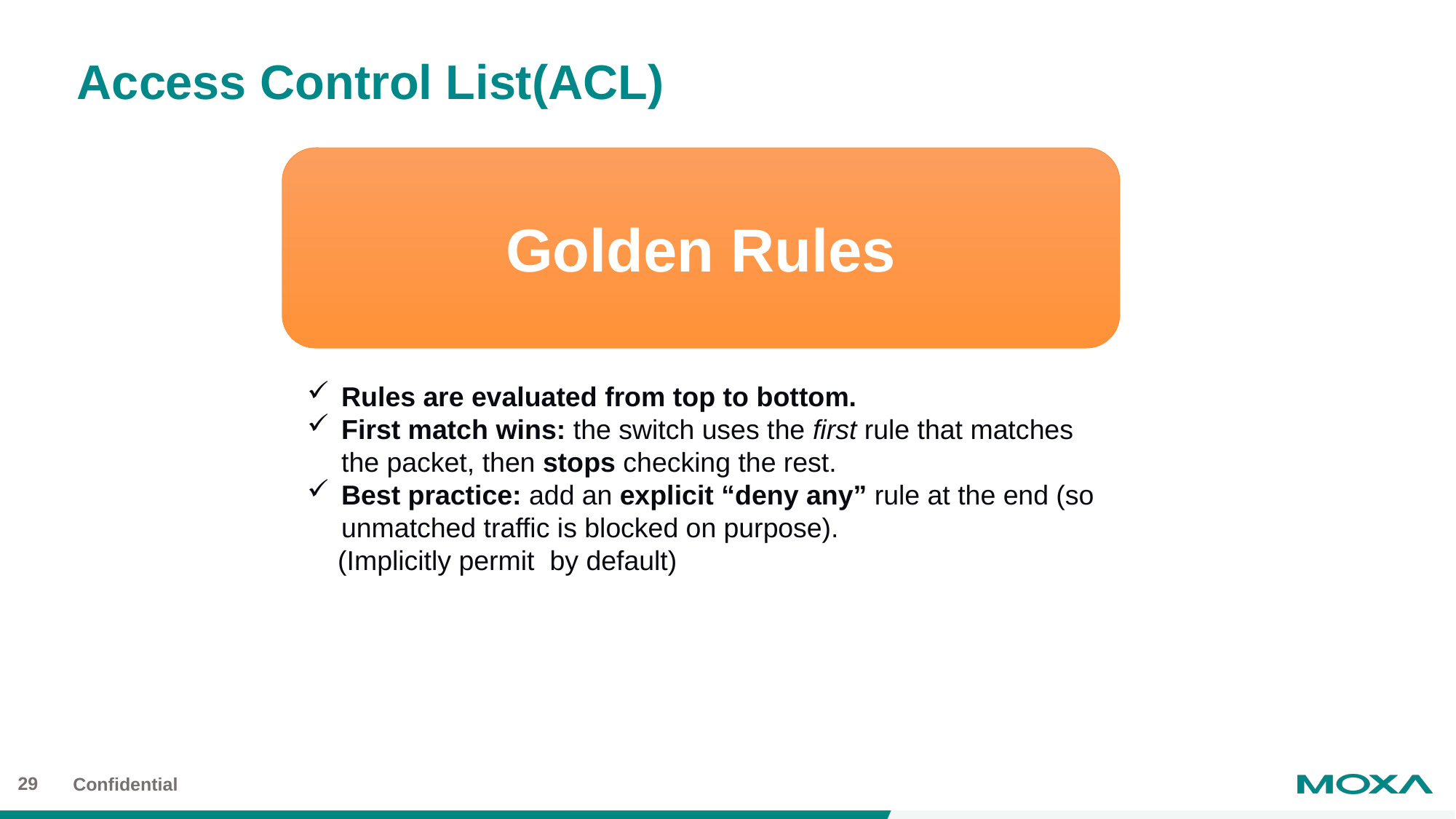

# Access Control List(ACL)
Golden Rules
Rules are evaluated from top to bottom.
First match wins: the switch uses the first rule that matches the packet, then stops checking the rest.
Best practice: add an explicit “deny any” rule at the end (so unmatched traffic is blocked on purpose).
    (Implicitly permit  by default)